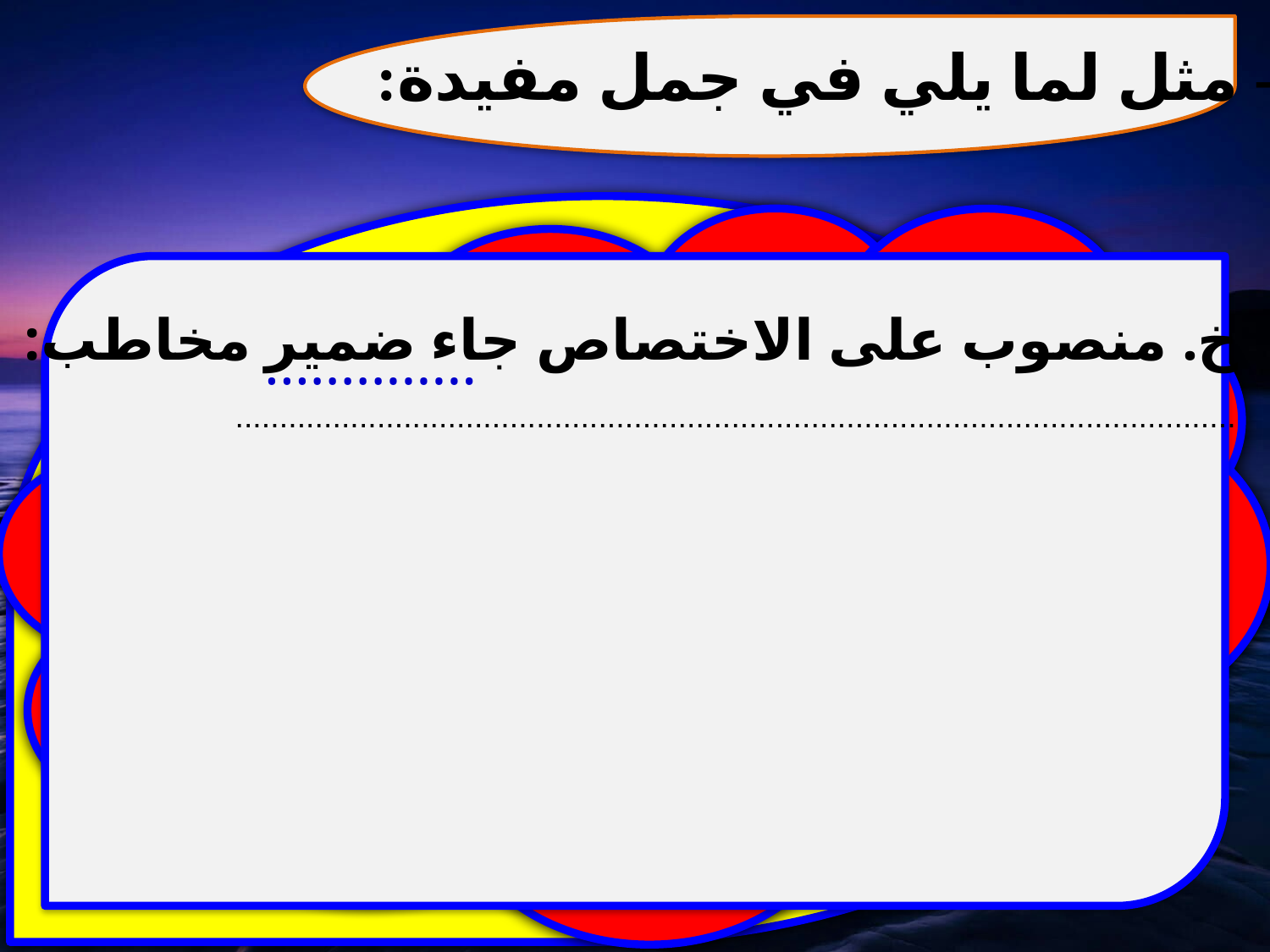

8- مثل لما يلي في جمل مفيدة:

خ. منصوب على الاختصاص جاء ضمير مخاطب:
.................................................................................................................
..............